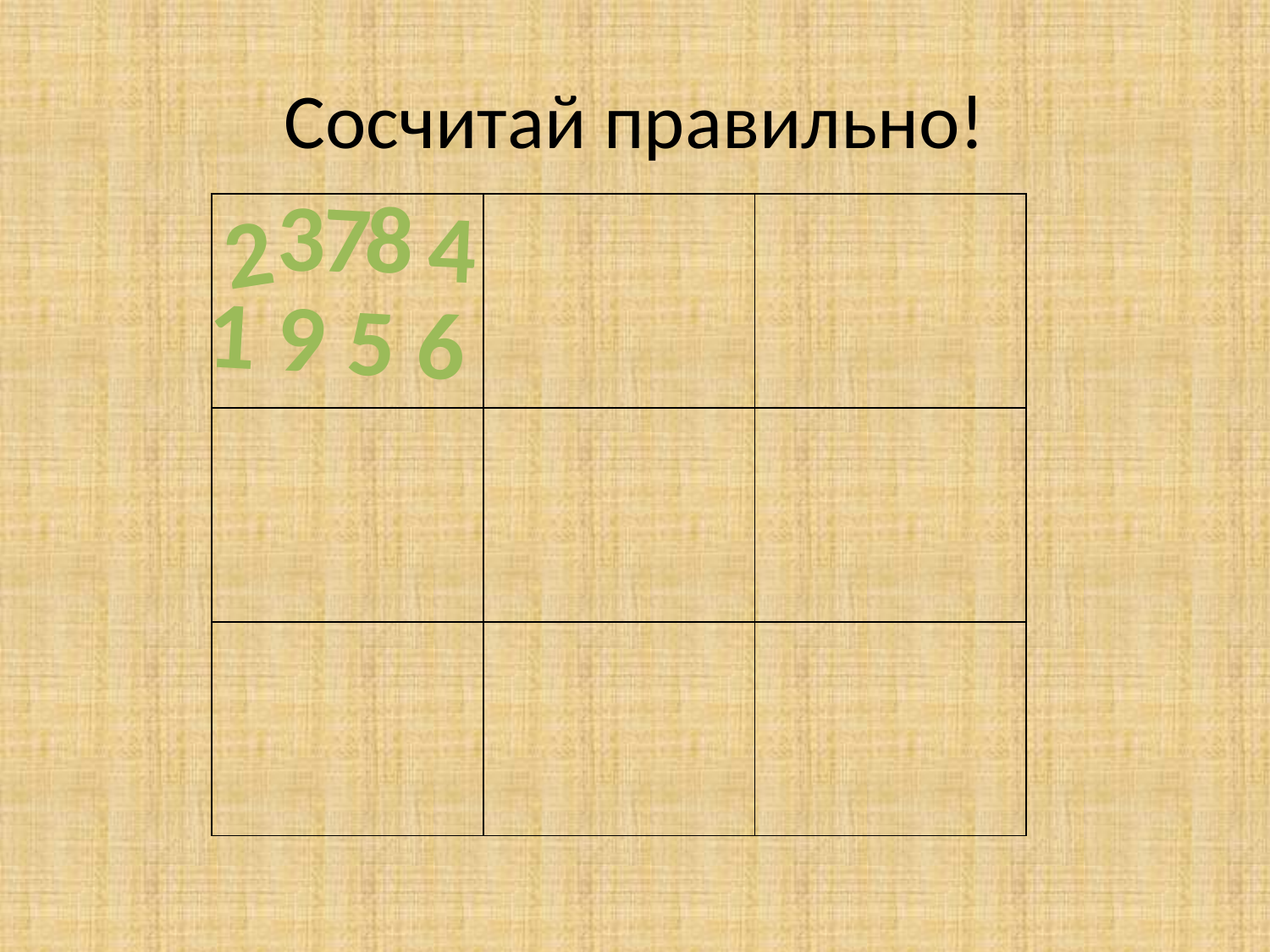

# Сосчитай правильно!
3
7
8
4
2
|  |  |  |
| --- | --- | --- |
|  |  |  |
|  |  |  |
1 9 5 6